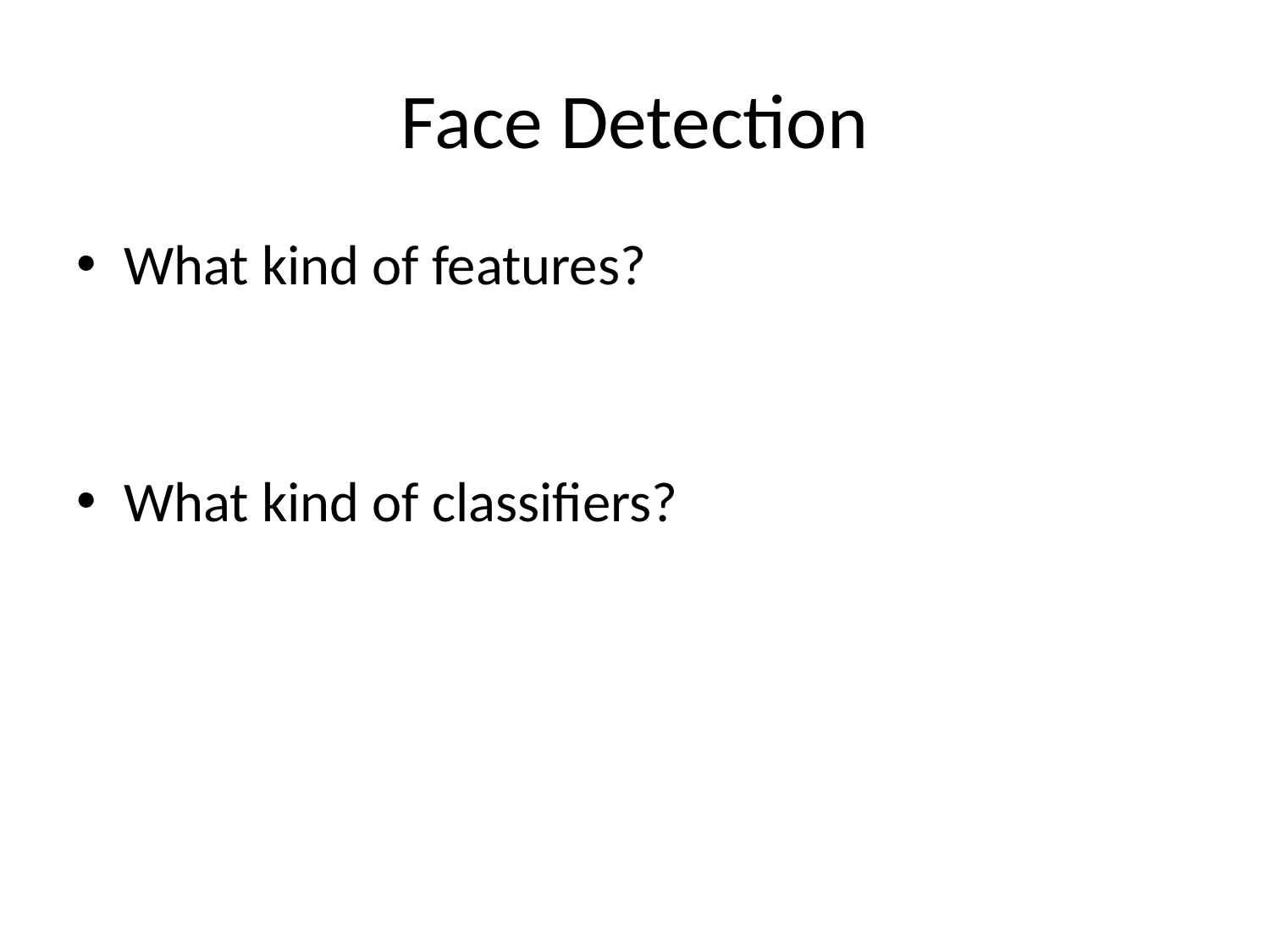

# Face Detection
What kind of features?

What kind of classifiers?